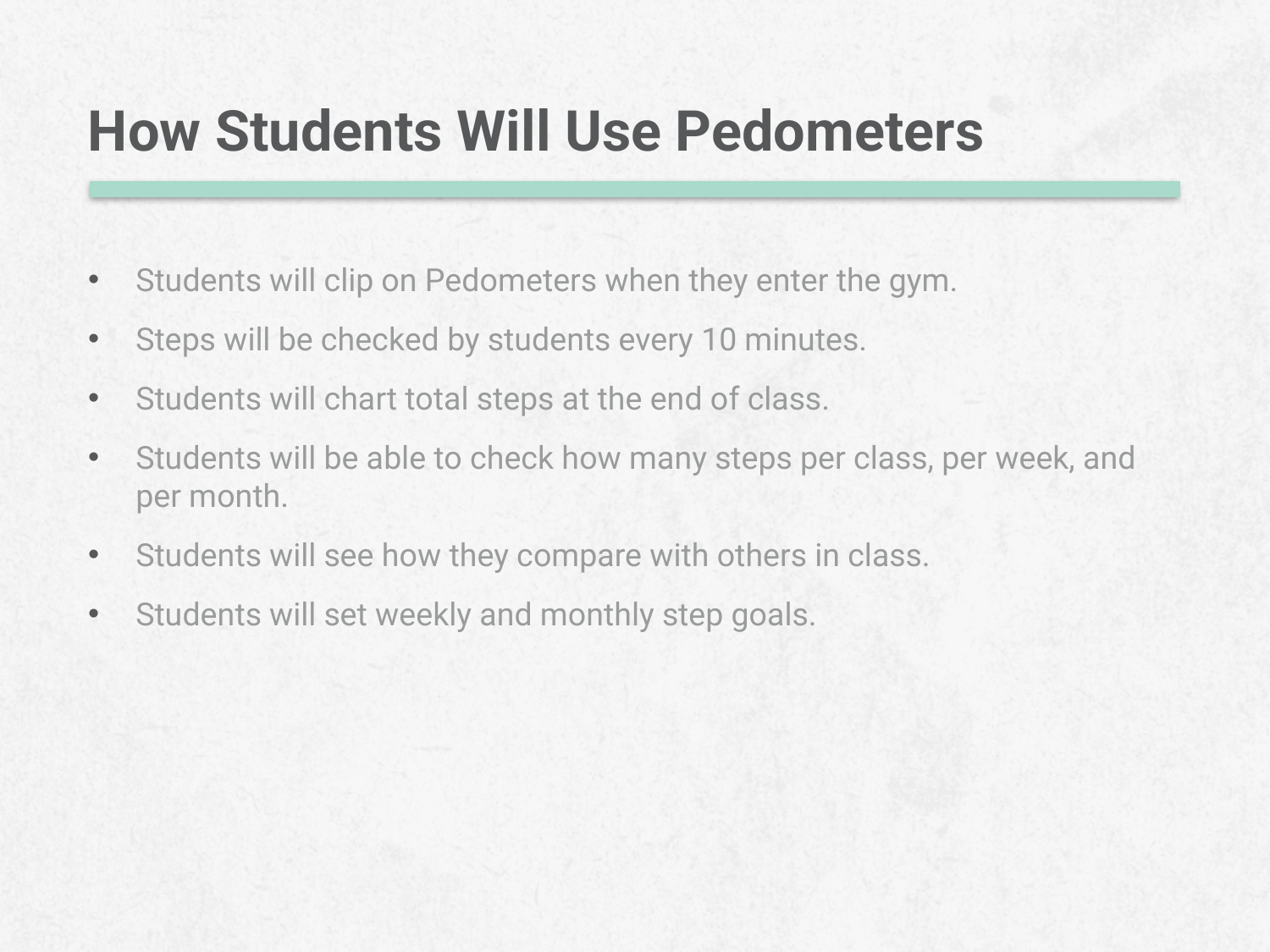

# How Students Will Use Pedometers
Students will clip on Pedometers when they enter the gym.
Steps will be checked by students every 10 minutes.
Students will chart total steps at the end of class.
Students will be able to check how many steps per class, per week, and per month.
Students will see how they compare with others in class.
Students will set weekly and monthly step goals.